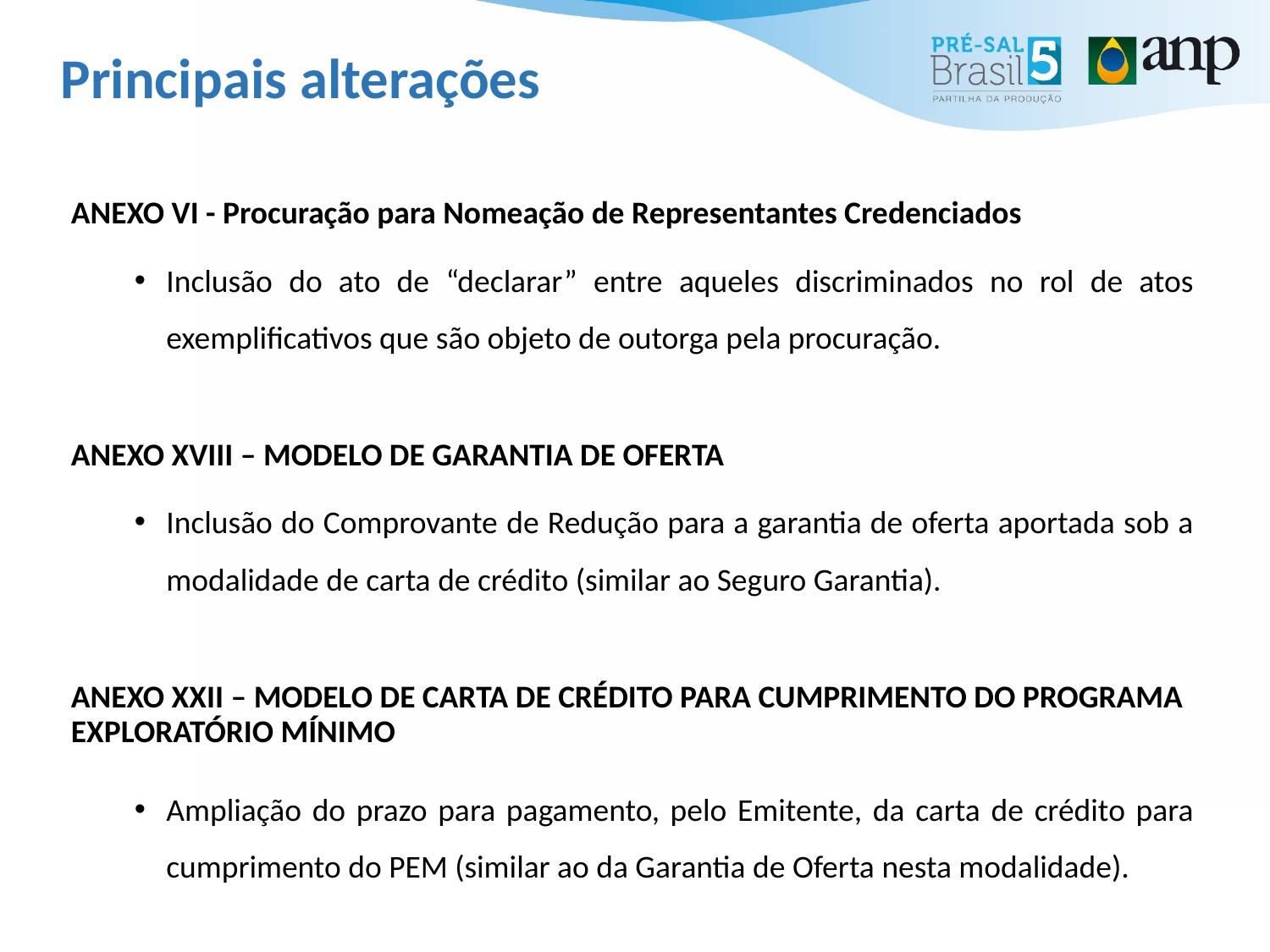

# Principais alterações
ANEXO VI - Procuração para Nomeação de Representantes Credenciados
Inclusão do ato de “declarar” entre aqueles discriminados no rol de atos exemplificativos que são objeto de outorga pela procuração.

ANEXO XVIII – MODELO DE GARANTIA DE OFERTA
Inclusão do Comprovante de Redução para a garantia de oferta aportada sob a modalidade de carta de crédito (similar ao Seguro Garantia).

ANEXO XXII – MODELO DE CARTA DE CRÉDITO PARA CUMPRIMENTO DO PROGRAMA EXPLORATÓRIO MÍNIMO
Ampliação do prazo para pagamento, pelo Emitente, da carta de crédito para cumprimento do PEM (similar ao da Garantia de Oferta nesta modalidade).